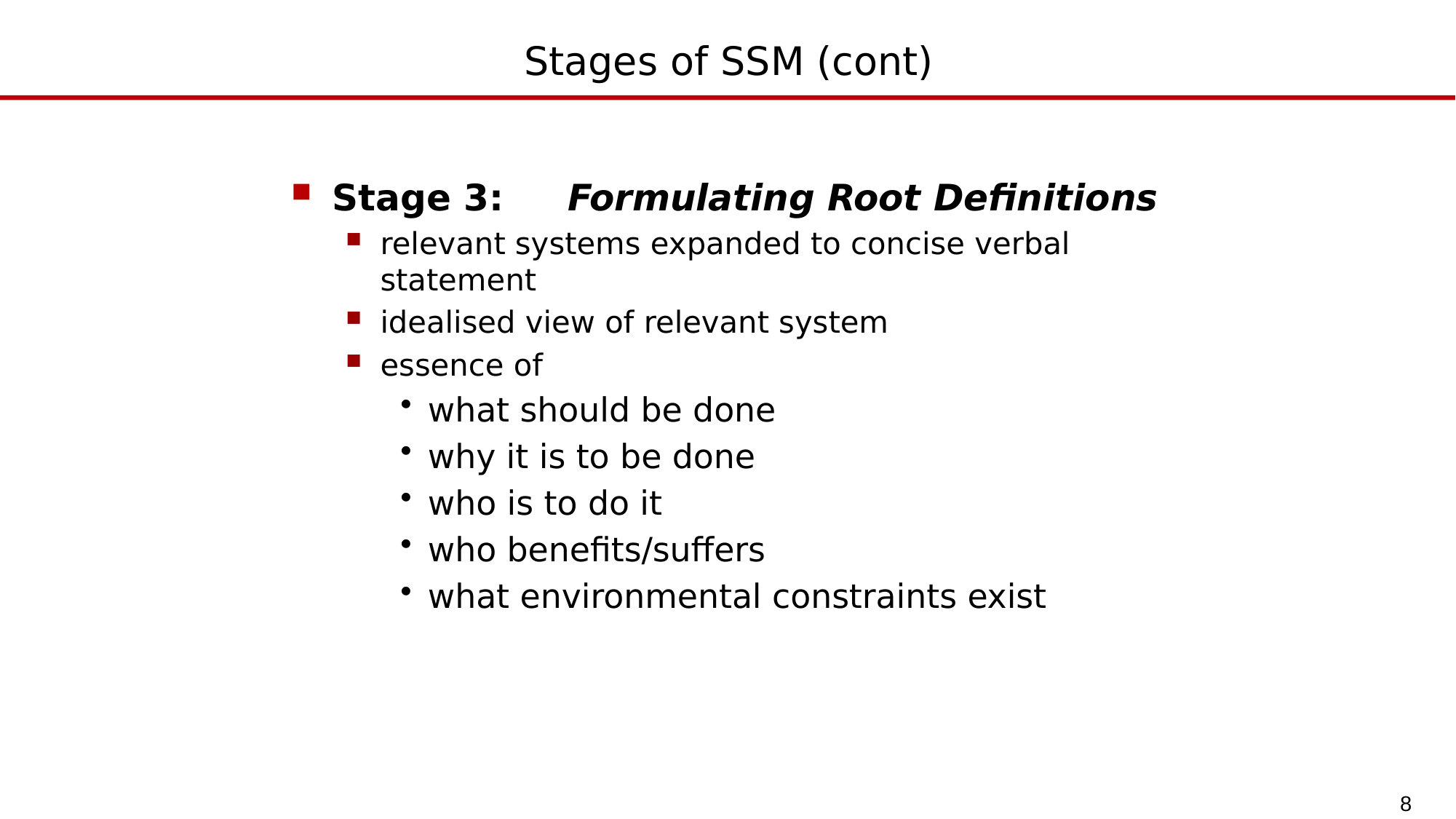

# Stages of SSM (cont)
Stage 3:     Formulating Root Definitions
relevant systems expanded to concise verbal statement
idealised view of relevant system
essence of
what should be done
why it is to be done
who is to do it
who benefits/suffers
what environmental constraints exist
8